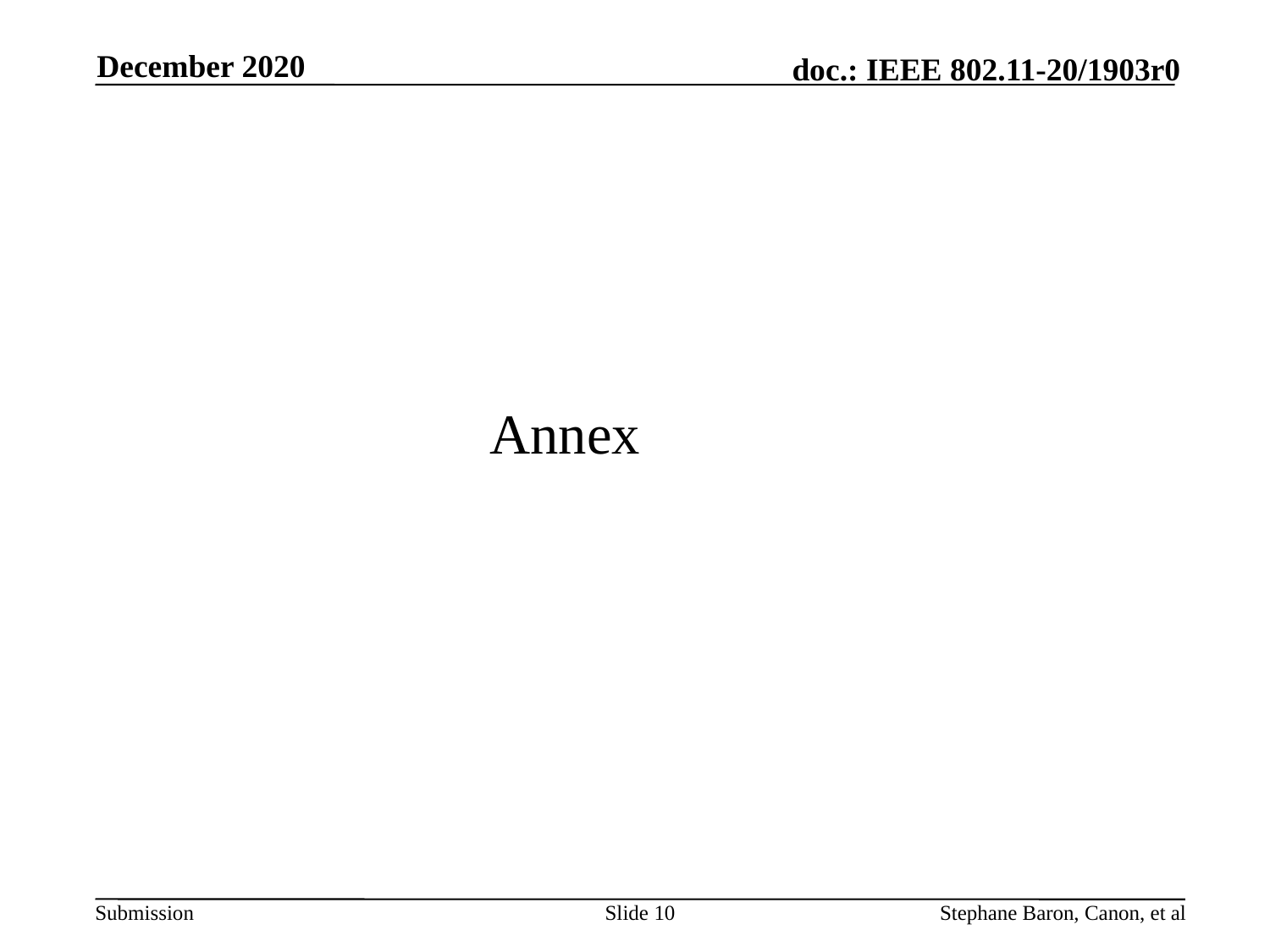

December 2020
Annex
Slide 10
# Stephane Baron, Canon, et al